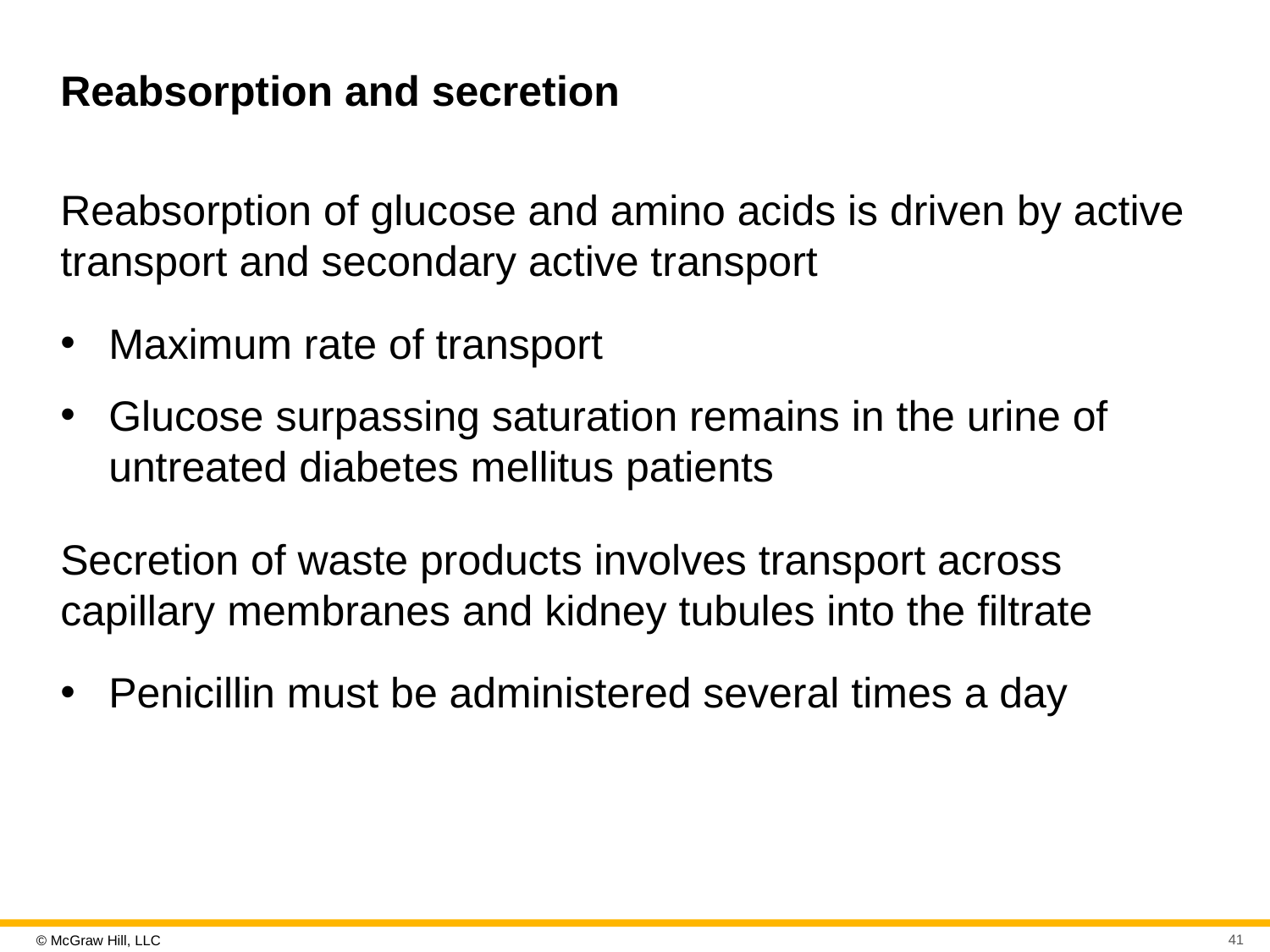

# Reabsorption and secretion
Reabsorption of glucose and amino acids is driven by active transport and secondary active transport
Maximum rate of transport
Glucose surpassing saturation remains in the urine of untreated diabetes mellitus patients
Secretion of waste products involves transport across capillary membranes and kidney tubules into the filtrate
Penicillin must be administered several times a day
41